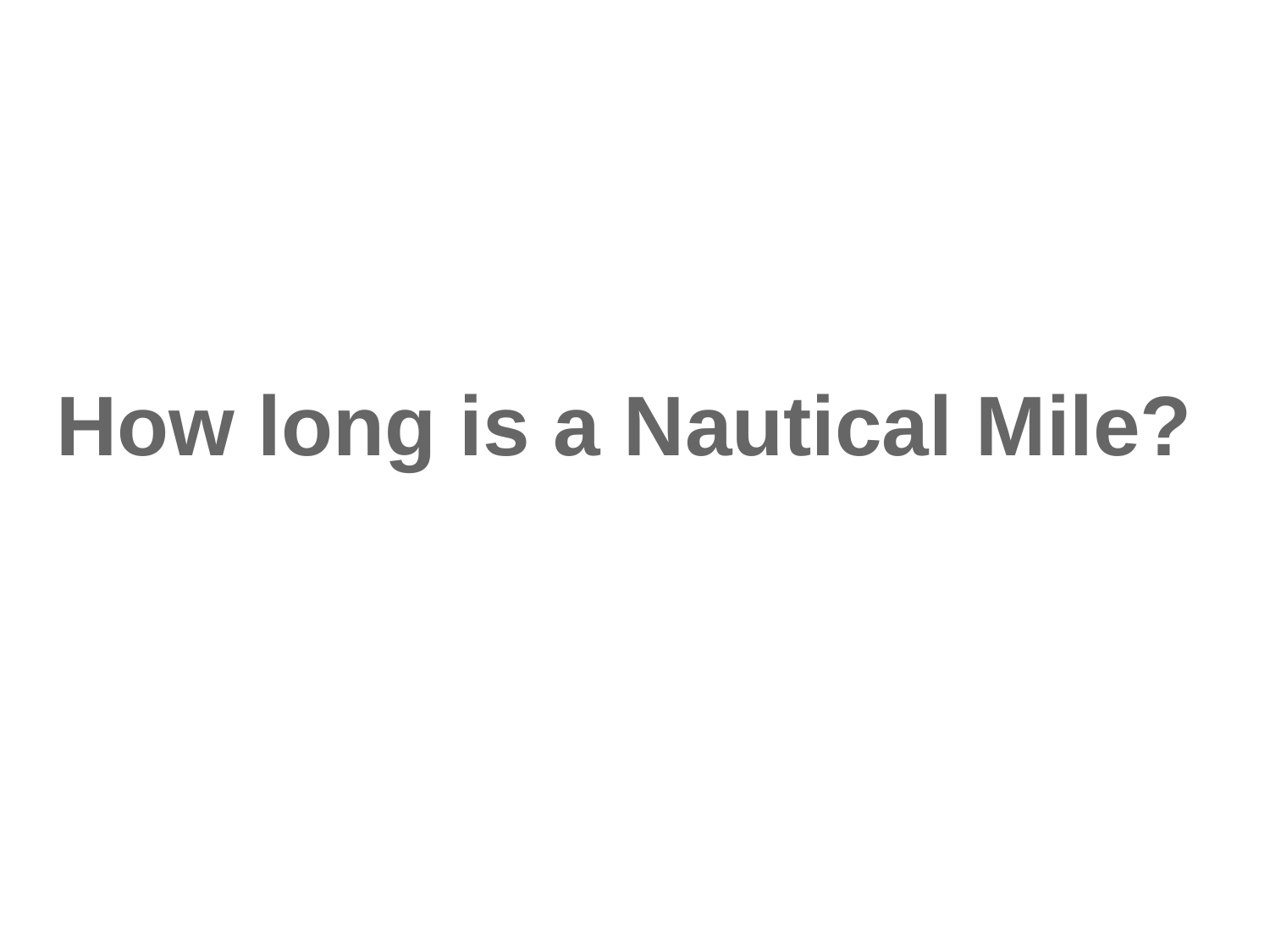

#

How long is a Nautical Mile?